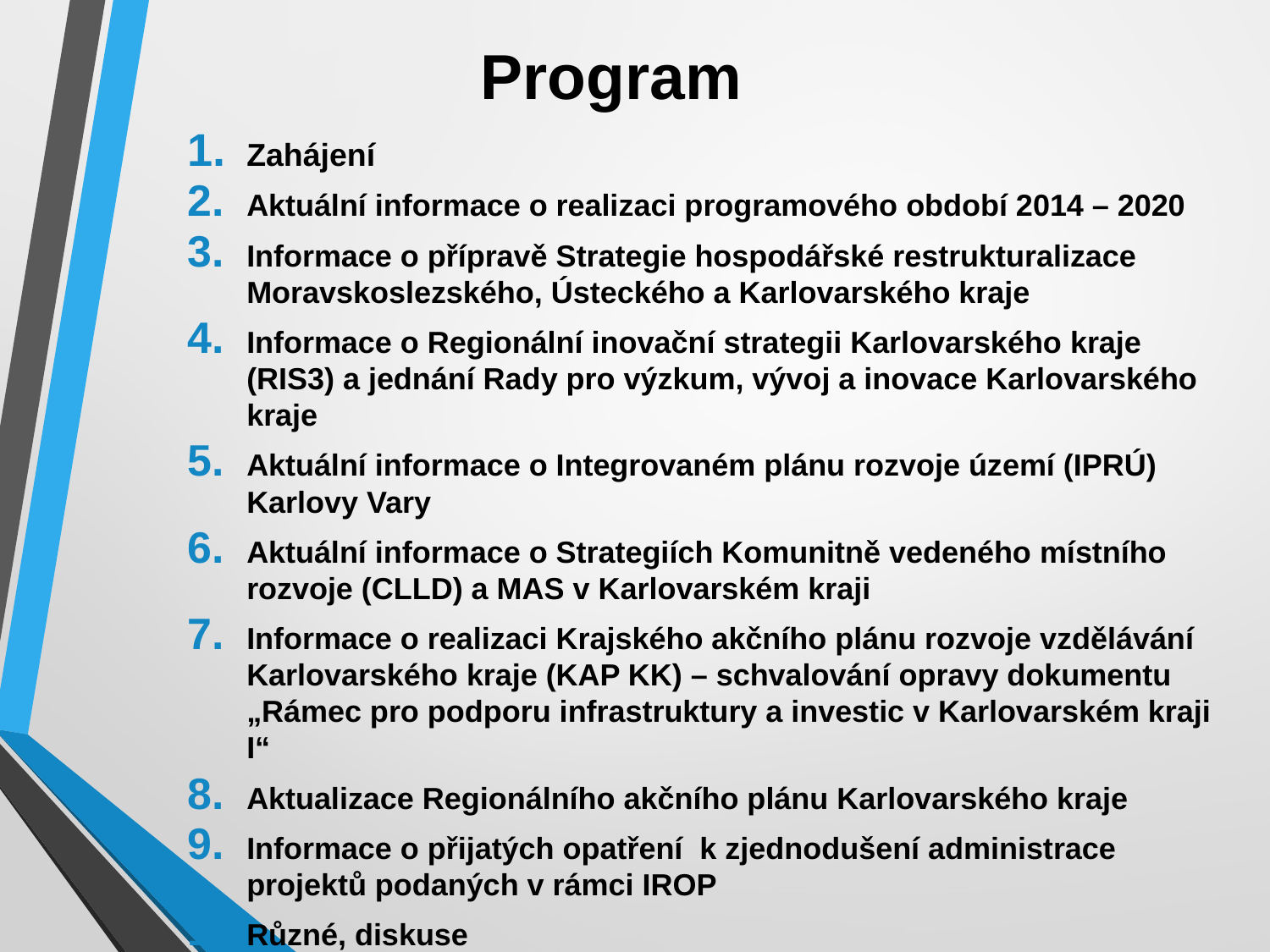

# Program
Zahájení
Aktuální informace o realizaci programového období 2014 – 2020
Informace o přípravě Strategie hospodářské restrukturalizace Moravskoslezského, Ústeckého a Karlovarského kraje
Informace o Regionální inovační strategii Karlovarského kraje (RIS3) a jednání Rady pro výzkum, vývoj a inovace Karlovarského kraje
Aktuální informace o Integrovaném plánu rozvoje území (IPRÚ) Karlovy Vary
Aktuální informace o Strategiích Komunitně vedeného místního rozvoje (CLLD) a MAS v Karlovarském kraji
Informace o realizaci Krajského akčního plánu rozvoje vzdělávání Karlovarského kraje (KAP KK) – schvalování opravy dokumentu „Rámec pro podporu infrastruktury a investic v Karlovarském kraji I“
Aktualizace Regionálního akčního plánu Karlovarského kraje
Informace o přijatých opatření  k zjednodušení administrace projektů podaných v rámci IROP
Různé, diskuse